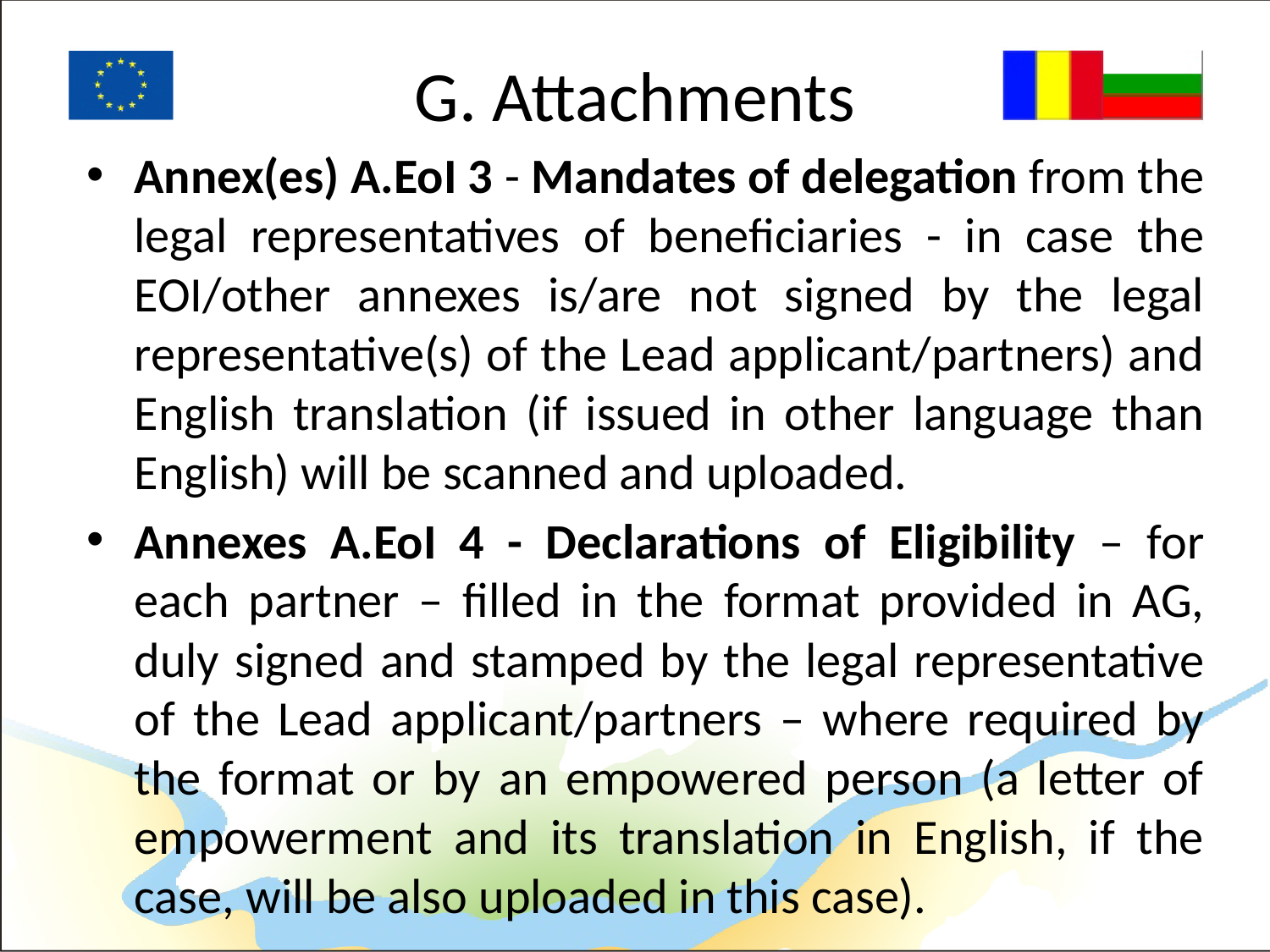

# G. Attachments
Annex(es) A.EoI 3 - Mandates of delegation from the legal representatives of beneficiaries - in case the EOI/other annexes is/are not signed by the legal representative(s) of the Lead applicant/partners) and English translation (if issued in other language than English) will be scanned and uploaded.
Annexes A.EoI 4 - Declarations of Eligibility – for each partner – filled in the format provided in AG, duly signed and stamped by the legal representative of the Lead applicant/partners – where required by the format or by an empowered person (a letter of empowerment and its translation in English, if the case, will be also uploaded in this case).